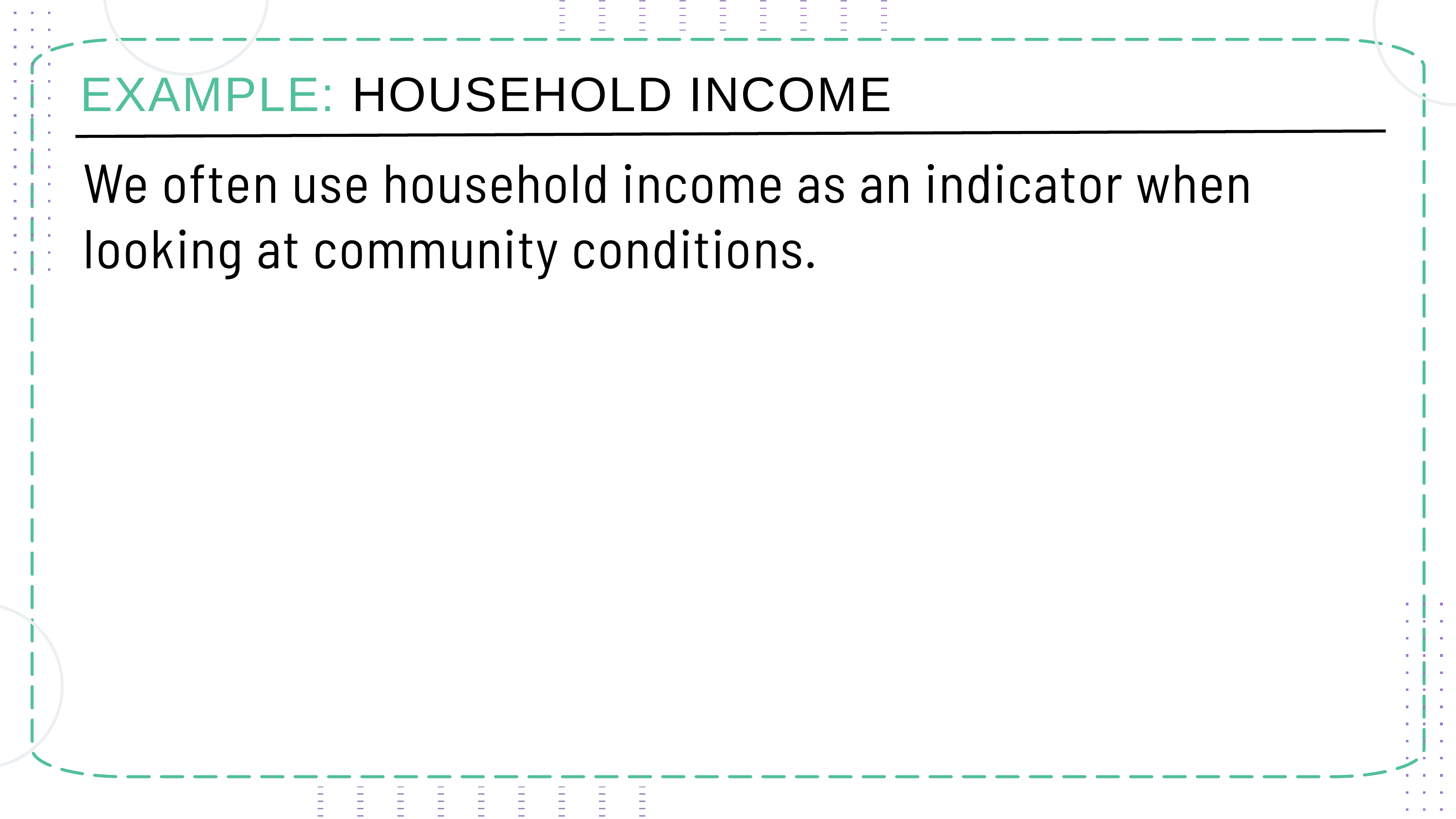

EXAMPLE: HOUSEHOLD INCOME

We often use household income as an indicator when looking at community conditions.